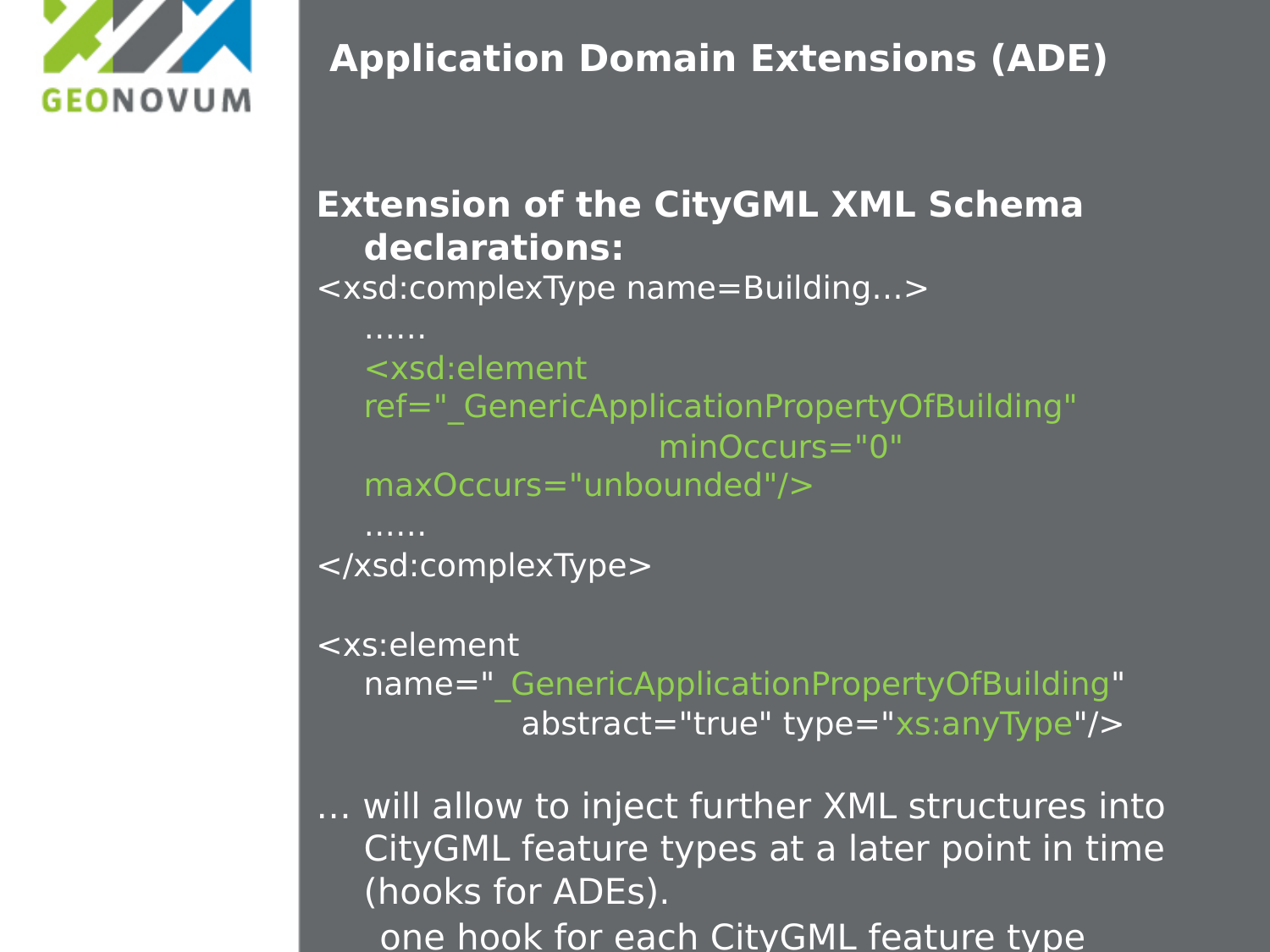

# Application Domain Extensions (ADE)
Extension of the CityGML XML Schema declarations:
<xsd:complexType name=Building…>
	……
	<xsd:element ref="_GenericApplicationPropertyOfBuilding"
	 		    minOccurs="0" maxOccurs="unbounded"/>
	……
</xsd:complexType>

<xs:element name="_GenericApplicationPropertyOfBuilding"
		   abstract="true" type="xs:anyType"/>

… will allow to inject further XML structures into CityGML feature types at a later point in time (hooks for ADEs).
one hook for each CityGML feature type